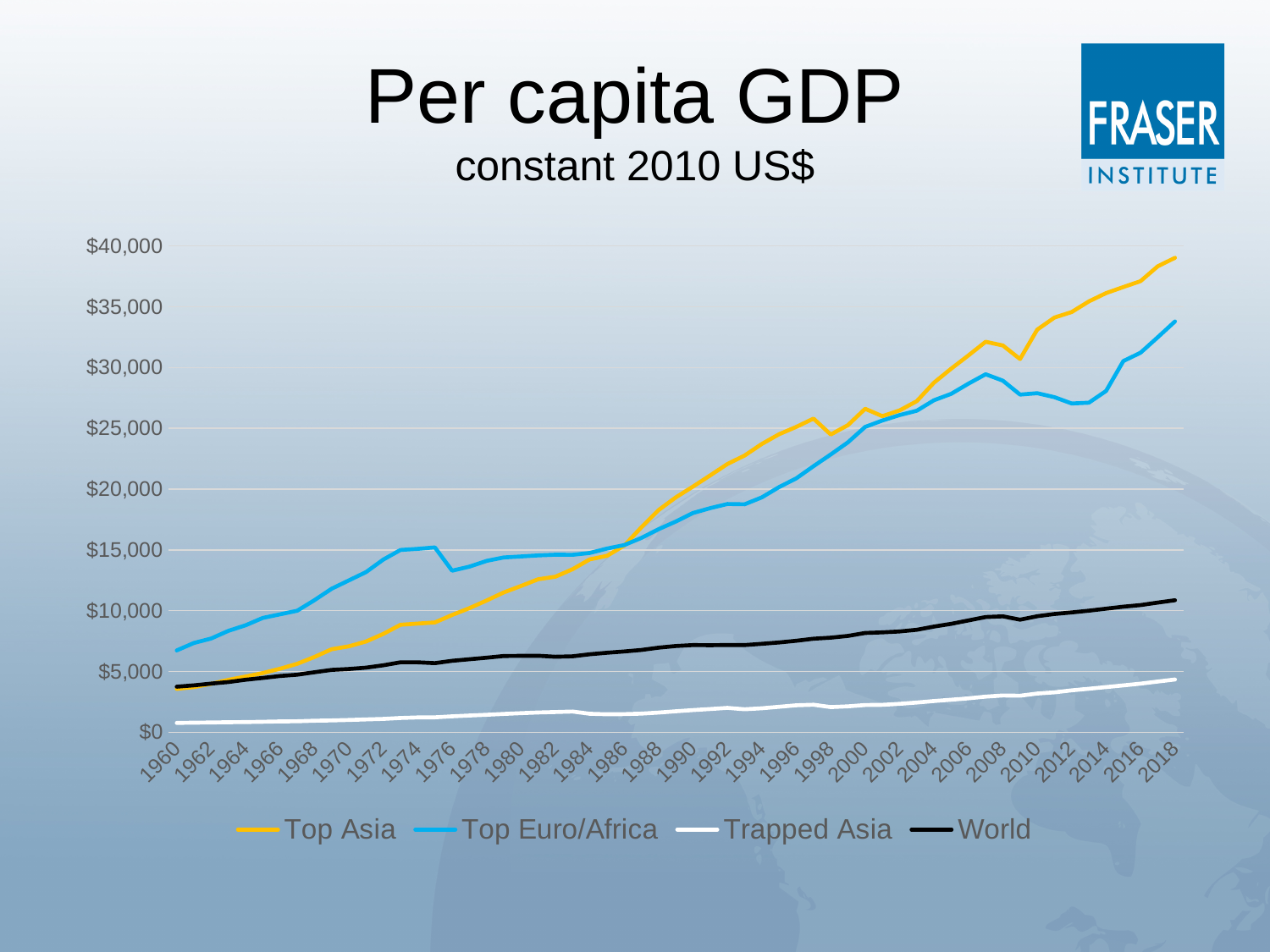

# Per capita GDP constant 2010 US$

### Chart

| Category | Top Asia | Top Euro/Africa | Trapped Asia | World |
|---|---|---|---|---|
| 1960 | 3564.289331683415 | 6731.312877951422 | 765.6016215626576 | 3746.379061464737 |
| 1961 | 3719.0015348046204 | 7342.740363594131 | 787.8892086348851 | 3855.281719026036 |
| 1962 | 3980.6947695103504 | 7707.7894595907155 | 803.9715154584441 | 4000.4265893252054 |
| 1963 | 4307.336951815142 | 8334.57386627907 | 825.877311741074 | 4128.584013719875 |
| 1964 | 4586.344504928216 | 8795.385289909467 | 835.8912863891071 | 4317.178389262044 |
| 1965 | 4868.549039066463 | 9399.861186762248 | 861.7245661461153 | 4463.735311301003 |
| 1966 | 5220.246130792496 | 9695.525468382051 | 889.2128323551251 | 4623.785146189056 |
| 1967 | 5626.595177181958 | 9993.011849736042 | 902.4022235111163 | 4734.366141628658 |
| 1968 | 6192.2170243674655 | 10858.072671756338 | 946.4186783767311 | 4933.079099594735 |
| 1969 | 6826.748268574714 | 11800.249305682426 | 970.8430100425874 | 5126.44123947534 |
| 1970 | 7065.516462209072 | 12486.923192317743 | 1007.6587458007125 | 5199.009086484455 |
| 1971 | 7459.885629027235 | 13168.446277914374 | 1053.0310316611353 | 5312.825515532382 |
| 1972 | 8086.044811447971 | 14197.501589447096 | 1097.0671097966956 | 5505.19059293935 |
| 1973 | 8838.393383744202 | 14991.217312443283 | 1174.3363700169398 | 5750.216586334965 |
| 1974 | 8937.395390048132 | 15082.249584634334 | 1217.0680803986363 | 5753.045724556396 |
| 1975 | 9029.104782549719 | 15200.800106145809 | 1226.1256763080971 | 5681.743147893148 |
| 1976 | 9641.919117293031 | 13283.45835624863 | 1310.6788275294216 | 5876.346046714321 |
| 1977 | 10200.44770201606 | 13615.669054688036 | 1376.5540422416043 | 6002.5276225418265 |
| 1978 | 10830.239409657735 | 14091.733675640591 | 1436.093010041949 | 6128.856931069945 |
| 1979 | 11495.95034930269 | 14373.913576666006 | 1504.1829441854334 | 6271.12911706033 |
| 1980 | 12027.370936708721 | 14454.704243112306 | 1569.4493382578346 | 6280.680402446894 |
| 1981 | 12582.815194541152 | 14543.885169799678 | 1626.54609566311 | 6290.450400629096 |
| 1982 | 12792.12772655825 | 14601.747386420691 | 1664.422502080221 | 6205.929336444427 |
| 1983 | 13405.964771890107 | 14590.017665084786 | 1705.1674075808737 | 6244.269828438041 |
| 1984 | 14217.16765262005 | 14742.56494290231 | 1516.713248371361 | 6413.631170594544 |
| 1985 | 14510.392207581224 | 15103.31266835848 | 1478.3437236496054 | 6537.527740697784 |
| 1986 | 15349.93907957414 | 15392.038606017139 | 1489.0704951712748 | 6642.022503726873 |
| 1987 | 16860.503071781066 | 15982.2806547243 | 1529.3716551127507 | 6767.3301388692025 |
| 1988 | 18273.2305444564 | 16702.225958489737 | 1617.5443290651517 | 6956.706819047071 |
| 1989 | 19320.28333901447 | 17333.107316060177 | 1723.861506869957 | 7089.398401604123 |
| 1990 | 20211.131284453055 | 18034.076273886214 | 1821.919340004304 | 7171.438438247715 |
| 1991 | 21130.287044474 | 18435.28721071497 | 1909.754707680663 | 7158.367658122767 |
| 1992 | 22063.585736740737 | 18774.925589912153 | 2004.1724278509946 | 7172.132639104866 |
| 1993 | 22760.02303735256 | 18751.116363204867 | 1888.9760837595443 | 7169.133917177527 |
| 1994 | 23716.920760364315 | 19320.01844221348 | 1970.4513741843725 | 7272.894902074299 |
| 1995 | 24512.811064225403 | 20165.00869227413 | 2095.6208034915294 | 7382.443106259183 |
| 1996 | 25115.138587253394 | 20883.250034505963 | 2217.005282249398 | 7522.588596064924 |
| 1997 | 25800.798412325916 | 21882.228704771045 | 2263.8785831996347 | 7689.889974311576 |
| 1998 | 24487.34632029647 | 22850.01323884078 | 2070.5665173818948 | 7777.994631912984 |
| 1999 | 25261.09895070128 | 23847.57888542517 | 2132.5031702222554 | 7923.186674278052 |
| 2000 | 26603.7747461162 | 25114.553524021394 | 2237.495305278076 | 8162.54305013476 |
| 2001 | 25995.50541187342 | 25637.3591802485 | 2253.7595721227303 | 8215.06519231994 |
| 2002 | 26467.02845725324 | 26084.83415222743 | 2338.415972940094 | 8288.067795561328 |
| 2003 | 27234.81294146384 | 26445.24891038841 | 2444.34364789331 | 8426.814826482236 |
| 2004 | 28755.22606926316 | 27305.97050028955 | 2568.473954024246 | 8688.838247673355 |
| 2005 | 29904.73381195008 | 27833.94808951036 | 2672.5263650413294 | 8917.772688061741 |
| 2006 | 30994.31439673619 | 28671.054308186624 | 2789.822758410019 | 9193.949556927962 |
| 2007 | 32114.216427775496 | 29445.660936128217 | 2929.074766575545 | 9473.94757946094 |
| 2008 | 31810.276404700744 | 28917.573805271022 | 3020.93718049749 | 9531.104244904289 |
| 2009 | 30694.636416758596 | 27771.350230085536 | 3001.3996121633463 | 9257.78523260491 |
| 2010 | 33115.71755418005 | 27888.05265189343 | 3181.2117066073356 | 9540.904828307206 |
| 2011 | 34107.75257928745 | 27558.05022523819 | 3281.257554597726 | 9725.934030022829 |
| 2012 | 34562.79739969956 | 27042.018444612524 | 3447.0883769647216 | 9853.087095471472 |
| 2013 | 35435.150791234046 | 27106.41573746932 | 3577.803896370309 | 9996.187013394361 |
| 2014 | 36117.697661293205 | 28070.22904236781 | 3712.6607427171443 | 10159.410363246607 |
| 2015 | 36615.067576955145 | 30527.334640317753 | 3854.5622716564094 | 10323.685875330646 |
| 2016 | 37098.615145345204 | 31213.609577821233 | 3996.0482308776714 | 10457.979062550638 |
| 2017 | 38319.17274106016 | 32485.840314189238 | 4170.890568494454 | 10661.230561387336 |
| 2018 | 39021.71767770407 | 33784.58666885385 | 4335.838944051585 | 10857.869122886463 |